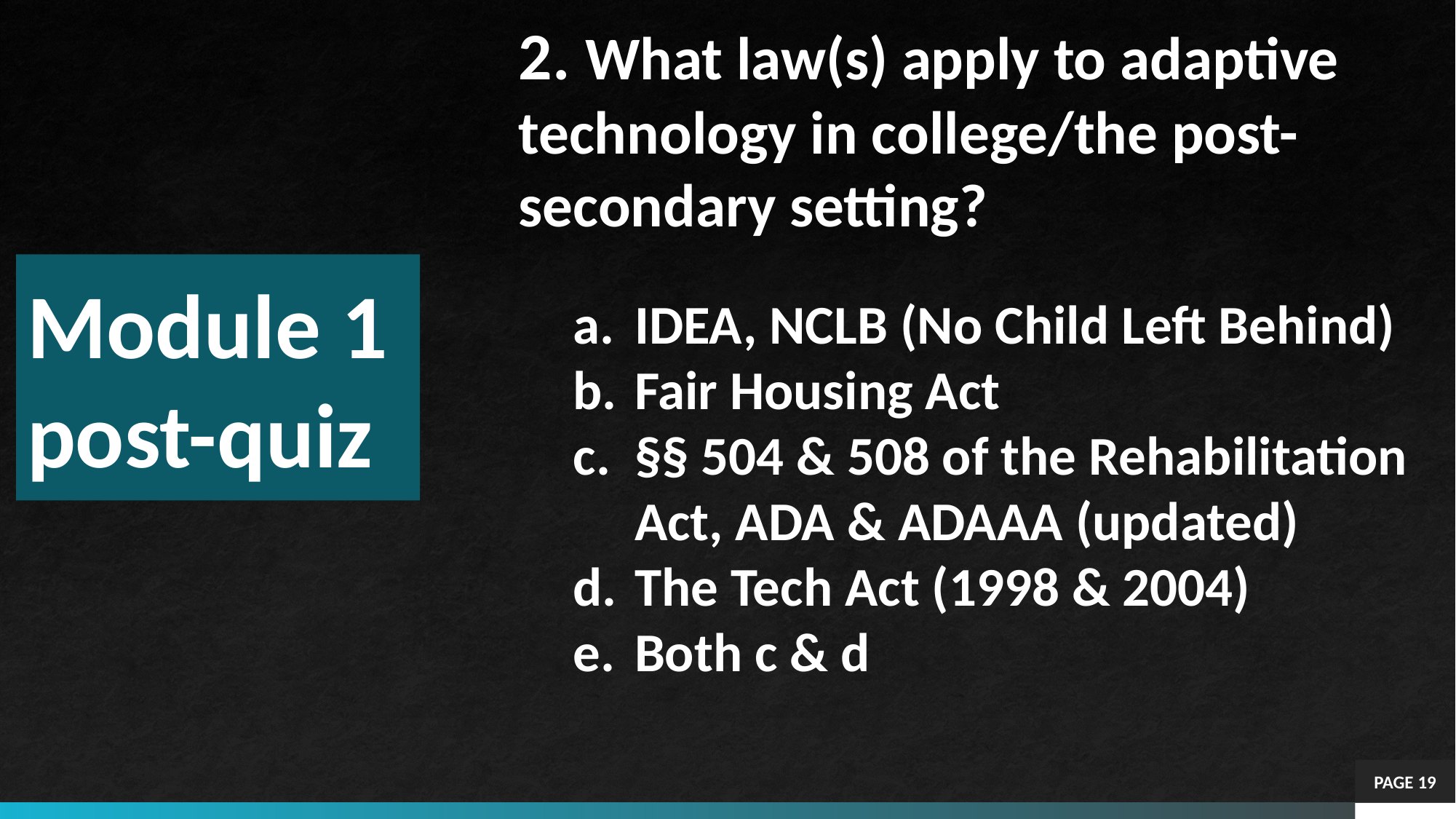

2. What law(s) apply to adaptive technology in college/the post-secondary setting?

IDEA, NCLB (No Child Left Behind)
Fair Housing Act
§§ 504 & 508 of the Rehabilitation Act, ADA & ADAAA (updated)
The Tech Act (1998 & 2004)
Both c & d
# Module 1 post-quiz
PAGE 19